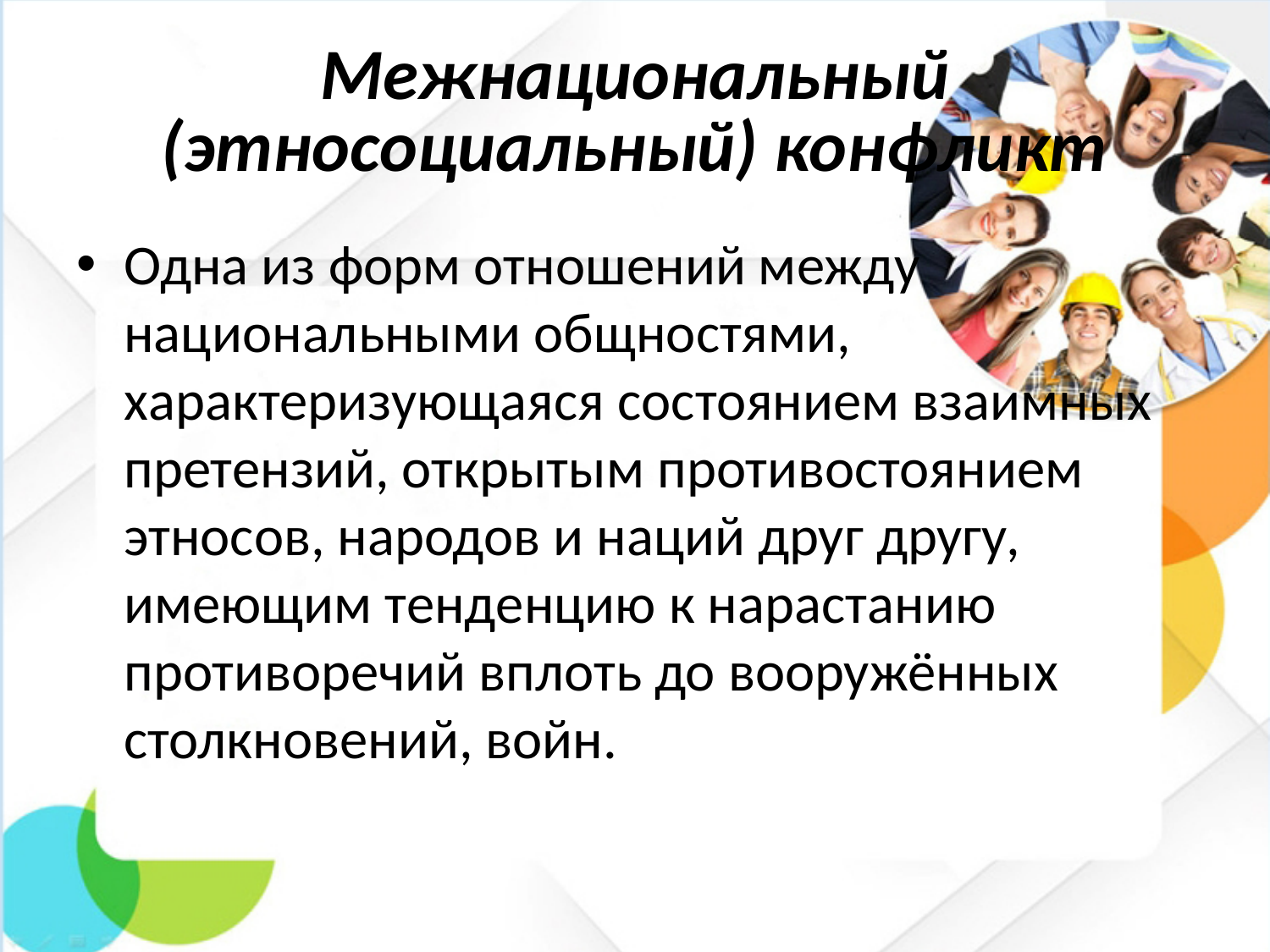

# Межнациональный (этносоциальный) конфликт
Одна из форм отношений между национальными общностями, характеризующаяся состоянием взаимных претензий, открытым противостоянием этносов, народов и наций друг другу, имеющим тенденцию к нарастанию противоречий вплоть до вооружённых столкновений, войн.